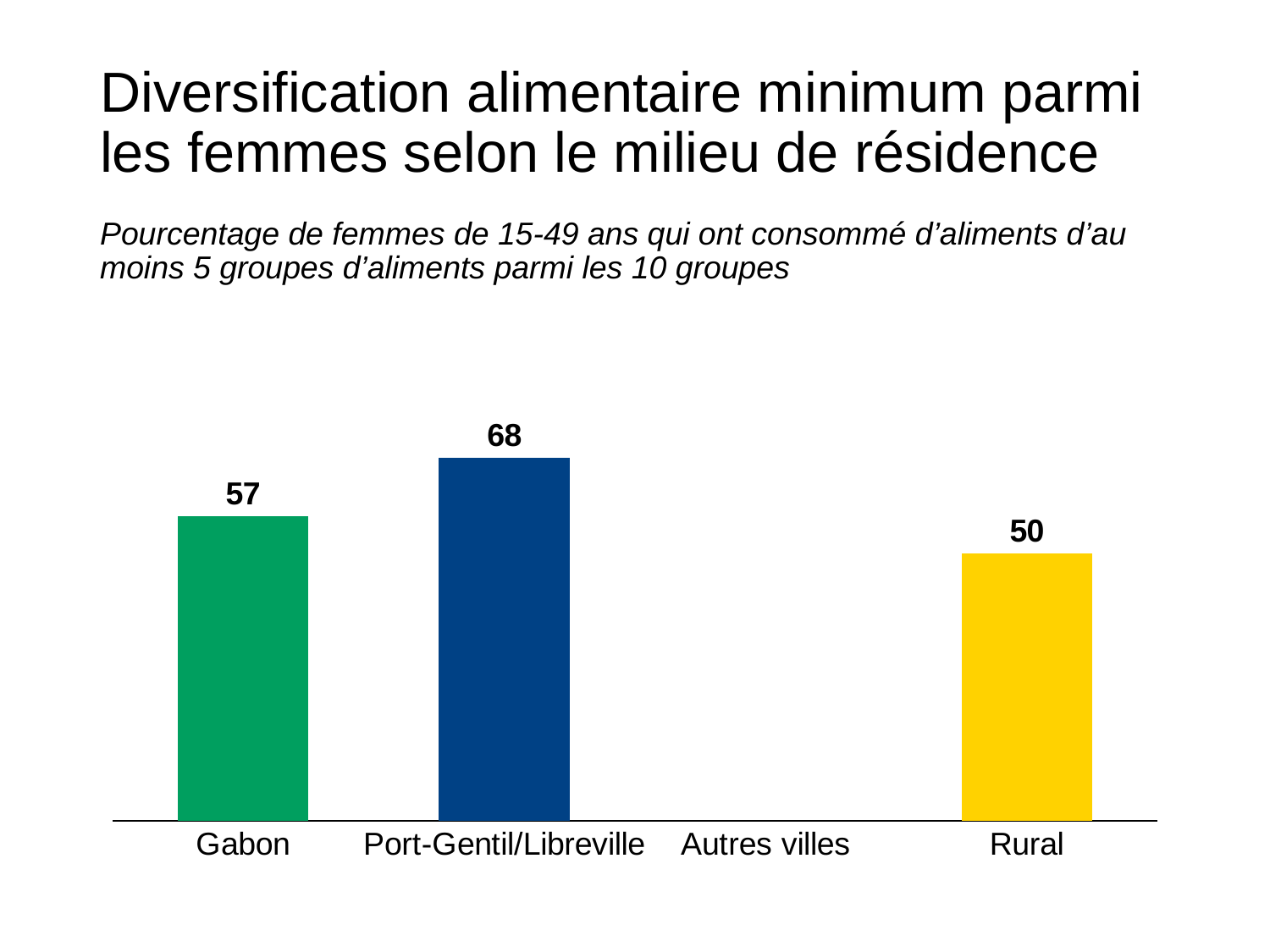

# Diversification alimentaire minimum parmi les femmes selon le milieu de résidence
Pourcentage de femmes de 15-49 ans qui ont consommé d’aliments d’au moins 5 groupes d’aliments parmi les 10 groupes

### Chart

| Category | Gabon |
|---|---|
| Gabon | 57.0 |
| Port-Gentil/Libreville | 68.0 |
| Autres villes | None |
| Rural | 50.0 |